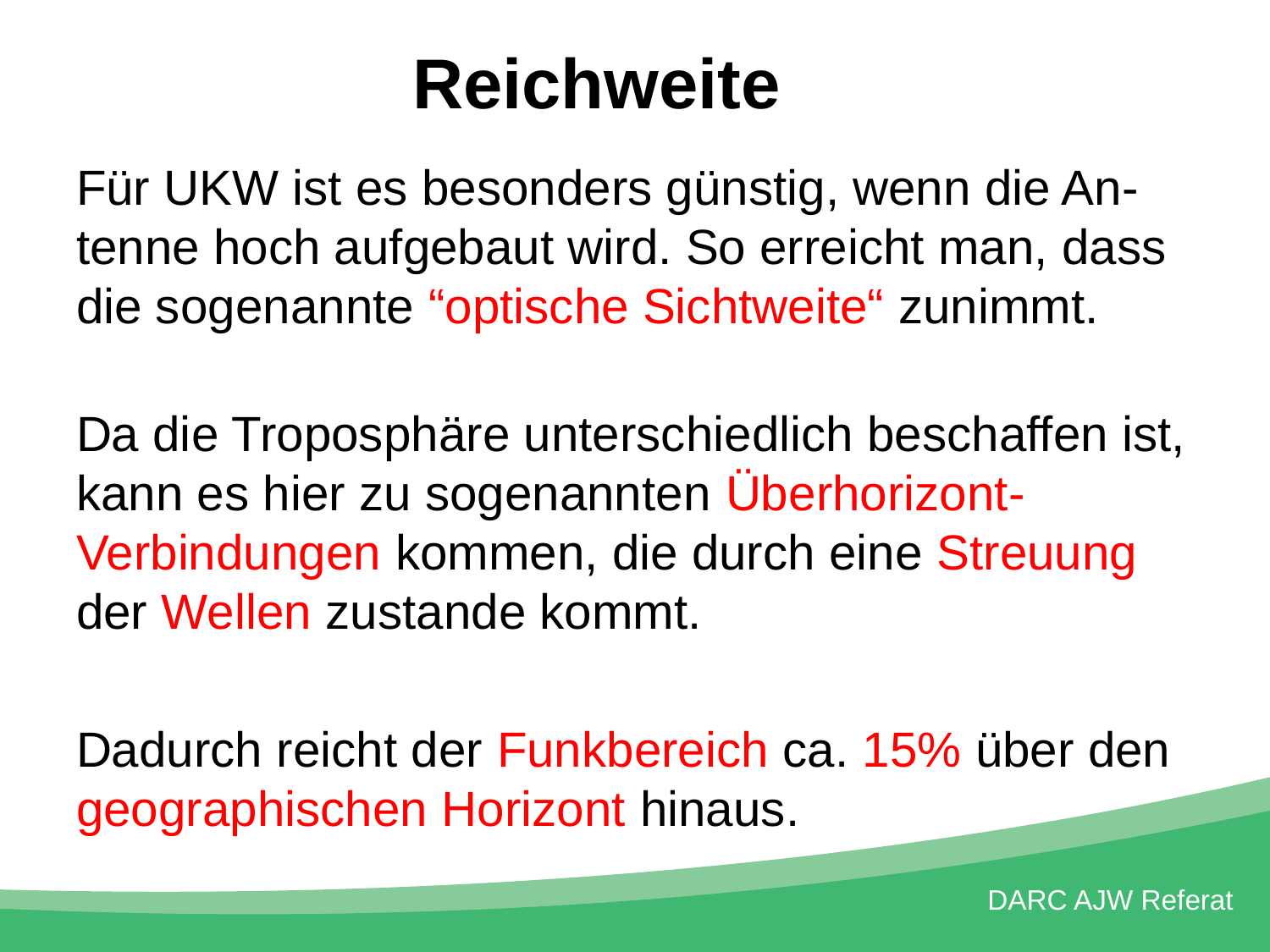

# Reichweite
Für UKW ist es besonders günstig, wenn die An-tenne hoch aufgebaut wird. So erreicht man, dass die sogenannte “optische Sichtweite“ zunimmt.
Da die Troposphäre unterschiedlich beschaffen ist, kann es hier zu sogenannten Überhorizont-Verbindungen kommen, die durch eine Streuung der Wellen zustande kommt.

Dadurch reicht der Funkbereich ca. 15% über den geographischen Horizont hinaus.